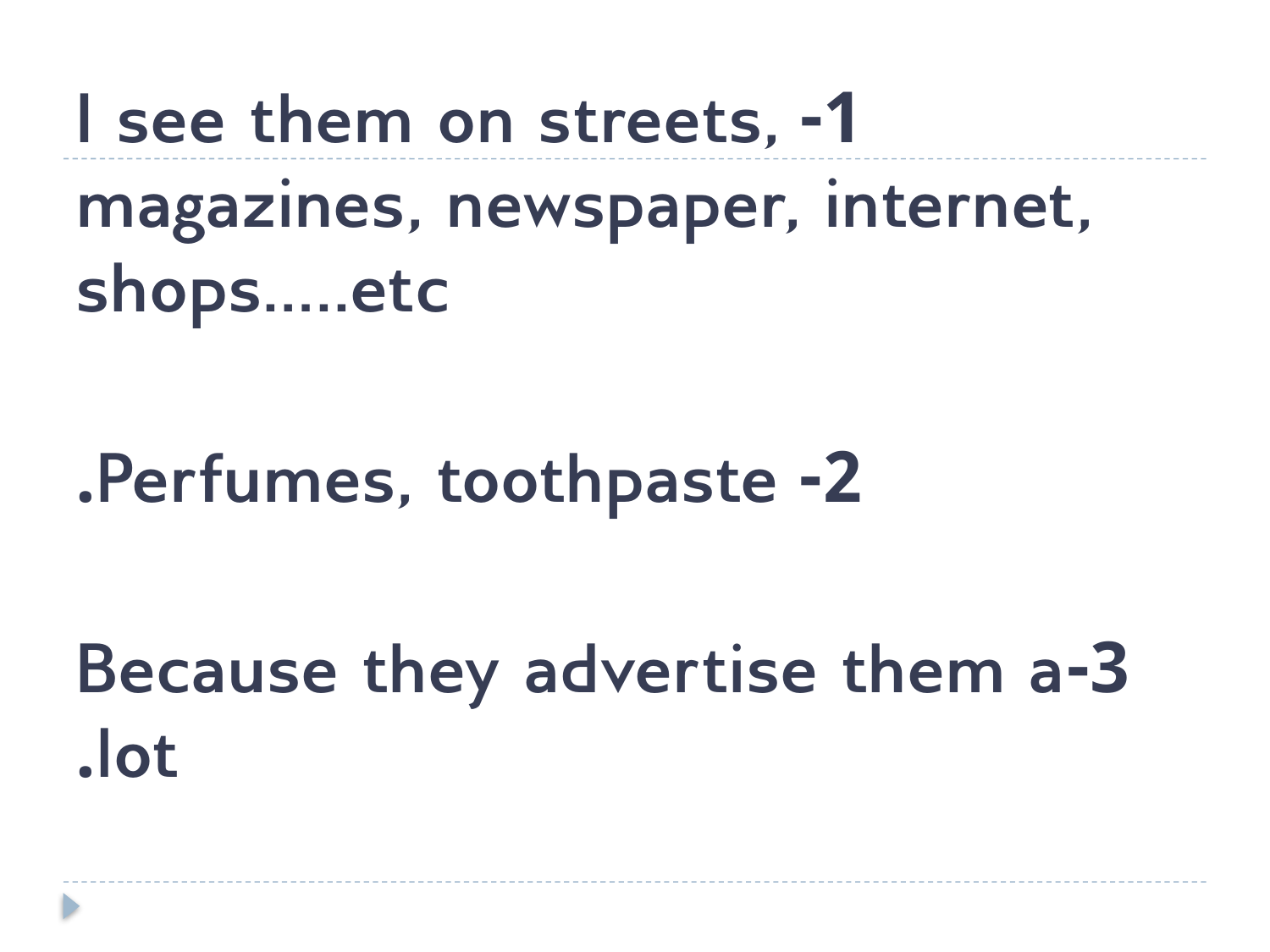

1- I see them on streets, magazines, newspaper, internet, shops…..etc

2- Perfumes, toothpaste.

3-Because they advertise them a lot.